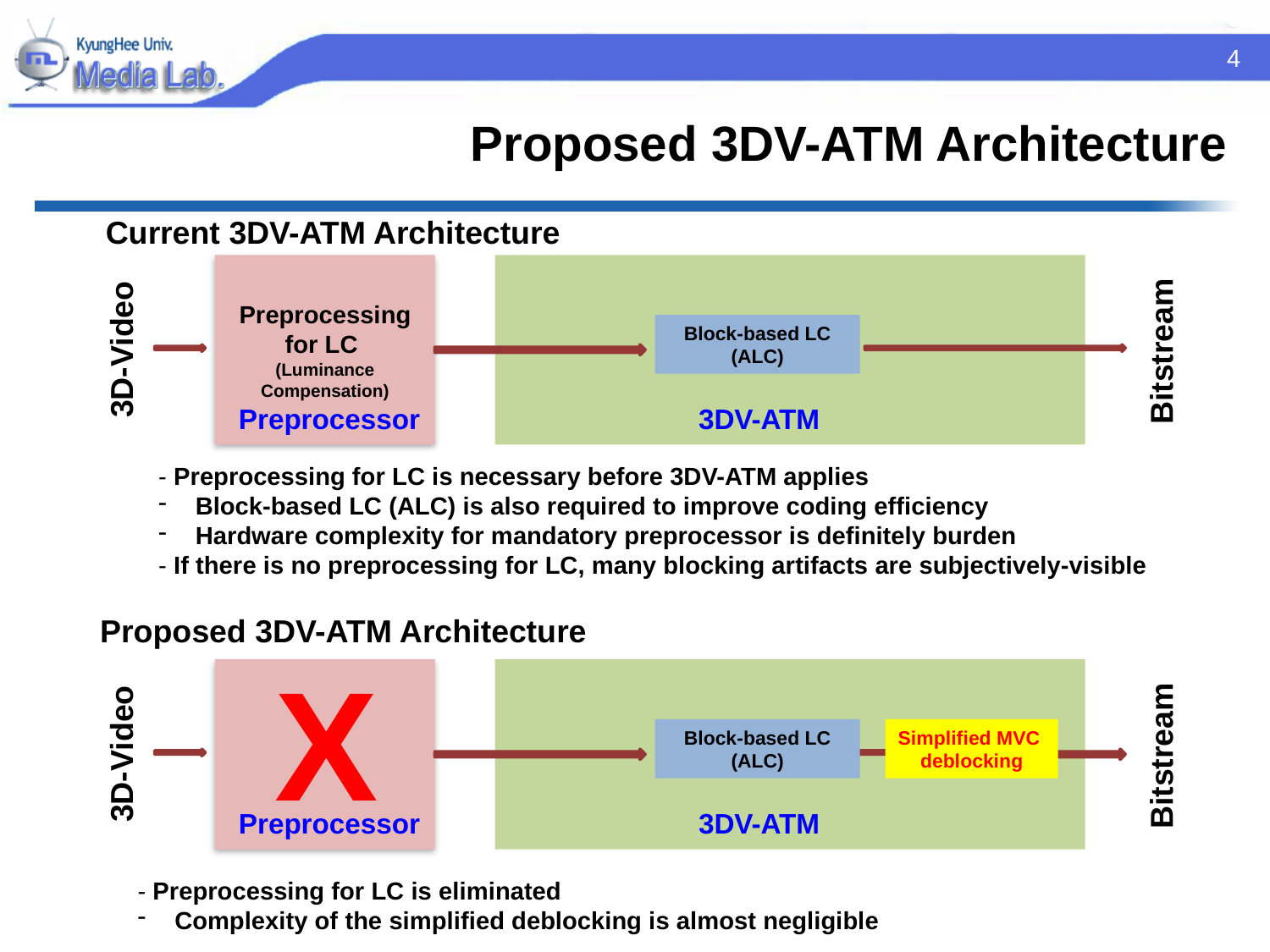

4
# Proposed 3DV-ATM Architecture
Current 3DV-ATM Architecture
Preprocessing for LC
(Luminance Compensation)

Block-based LC
(ALC)
3D-Video
Bitstream

Preprocessor
3DV-ATM
- Preprocessing for LC is necessary before 3DV-ATM applies
 Block-based LC (ALC) is also required to improve coding efficiency
 Hardware complexity for mandatory preprocessor is definitely burden
- If there is no preprocessing for LC, many blocking artifacts are subjectively-visible
Proposed 3DV-ATM Architecture
X

Block-based LC
(ALC)
Simplified MVC
deblocking
3D-Video
Bitstream

Preprocessor
3DV-ATM
- Preprocessing for LC is eliminated
 Complexity of the simplified deblocking is almost negligible